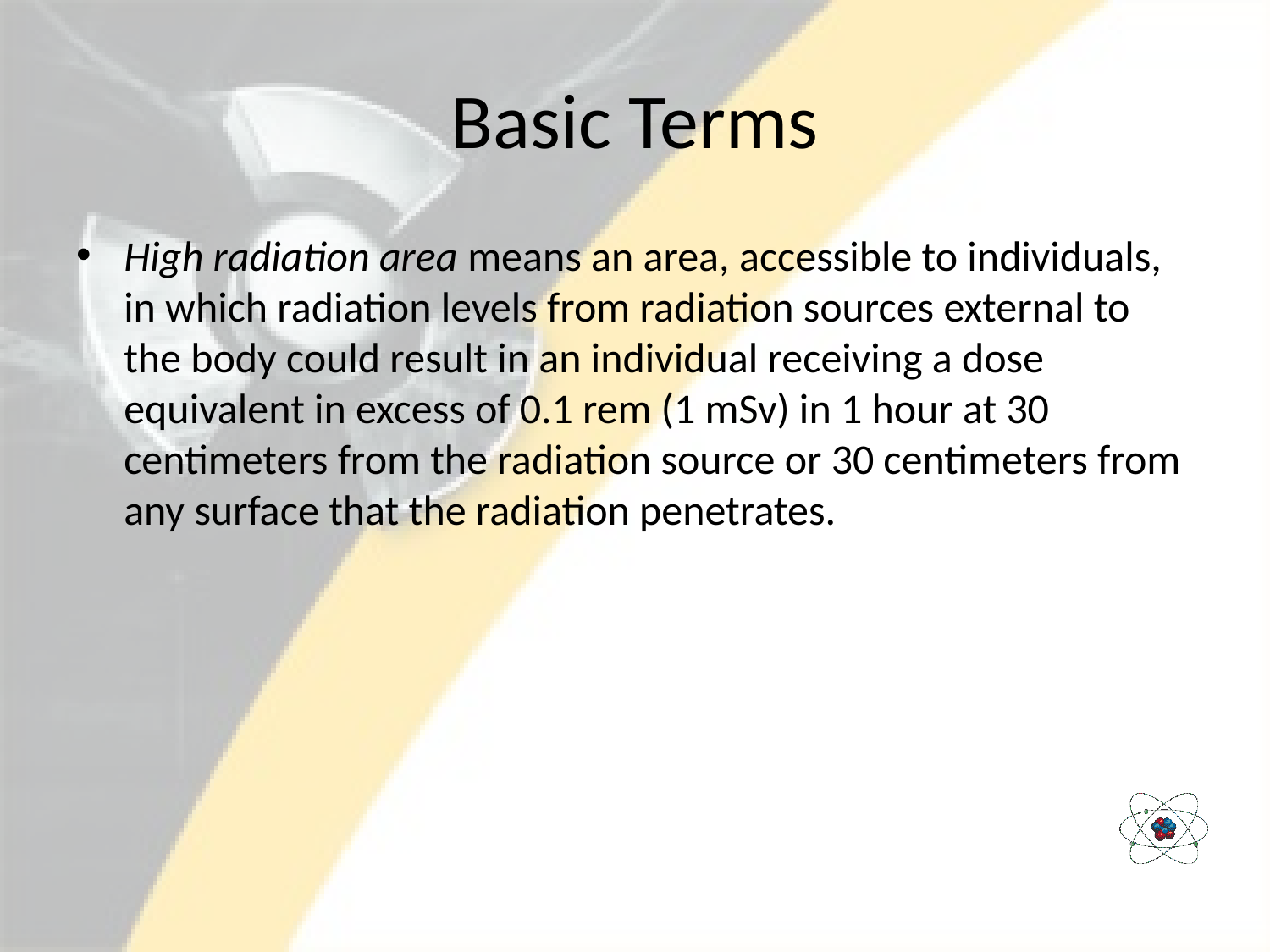

# Basic Terms
High radiation area means an area, accessible to individuals, in which radiation levels from radiation sources external to the body could result in an individual receiving a dose equivalent in excess of 0.1 rem (1 mSv) in 1 hour at 30 centimeters from the radiation source or 30 centimeters from any surface that the radiation penetrates.